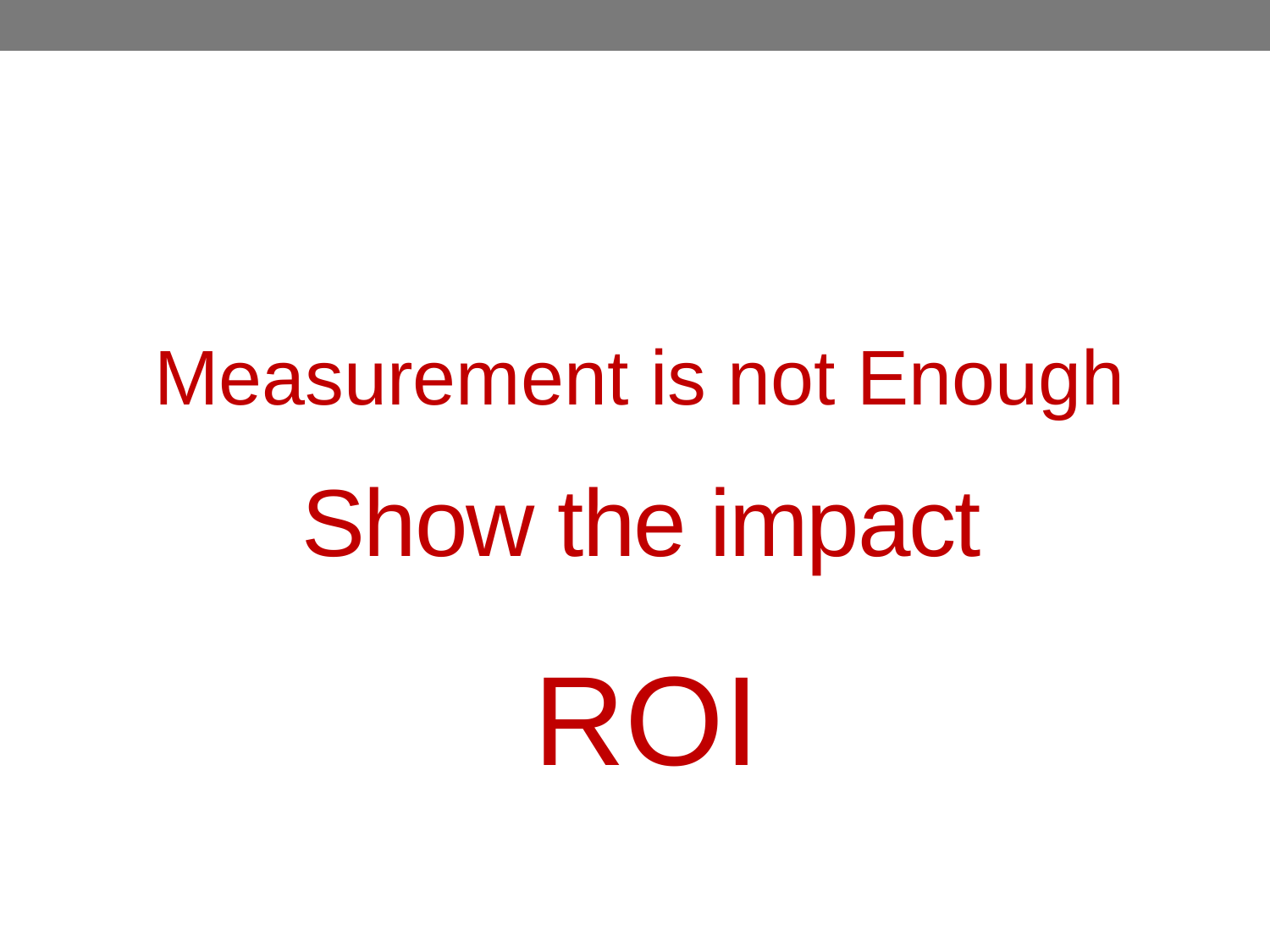

Measurement is not Enough
# Show the impact
ROI